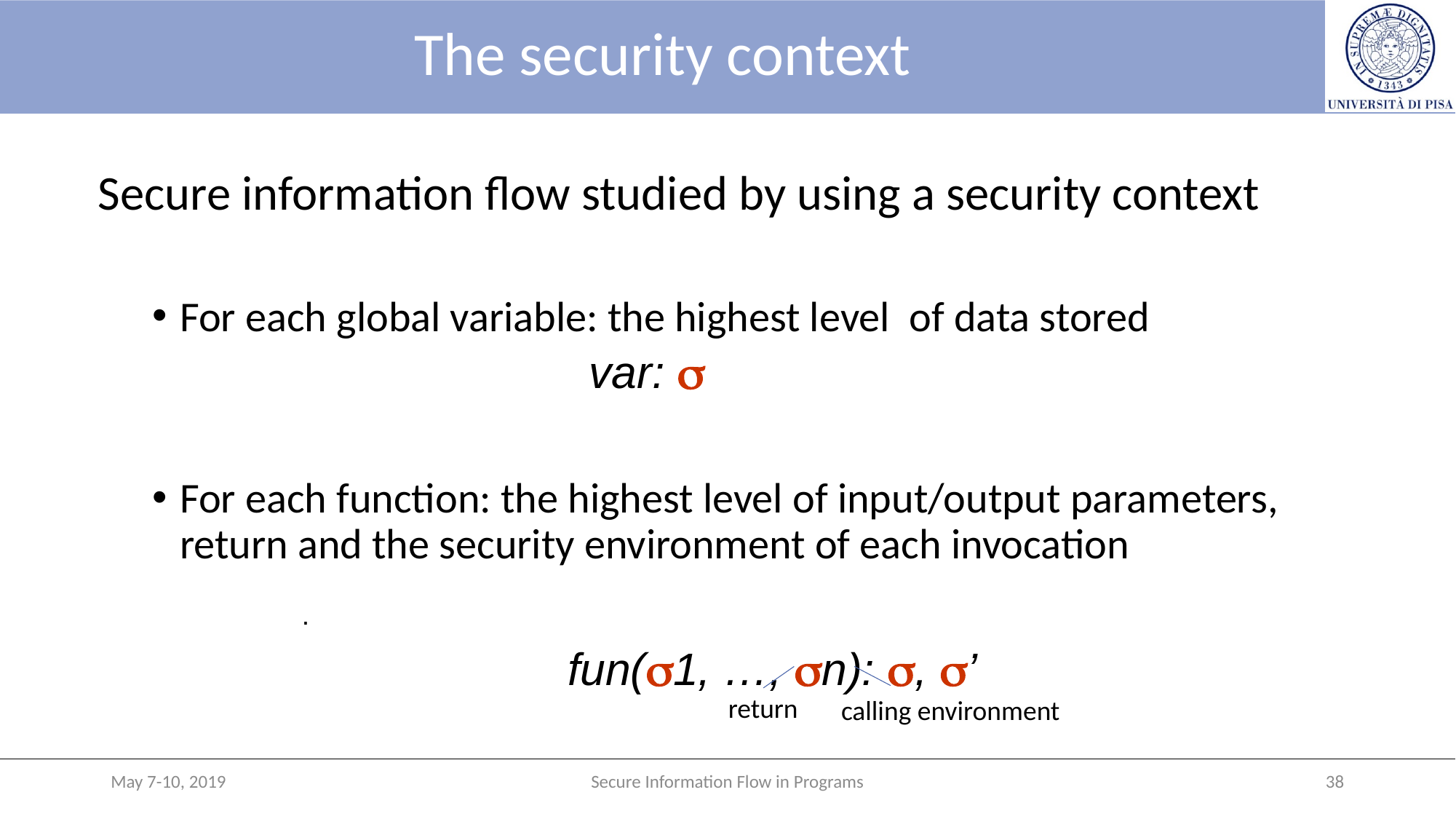

# The security context
Secure information flow studied by using a security context

For each global variable: the highest level  of data stored
				var: σ

For each function: the highest level of input/output parameters,  return and the security environment of each invocation

			       fun(σ1, …, σn): σ, σ’

Method invocation and shared objects:
the security context
.
return
calling environment
May 7-10, 2019
Secure Information Flow in Programs
38